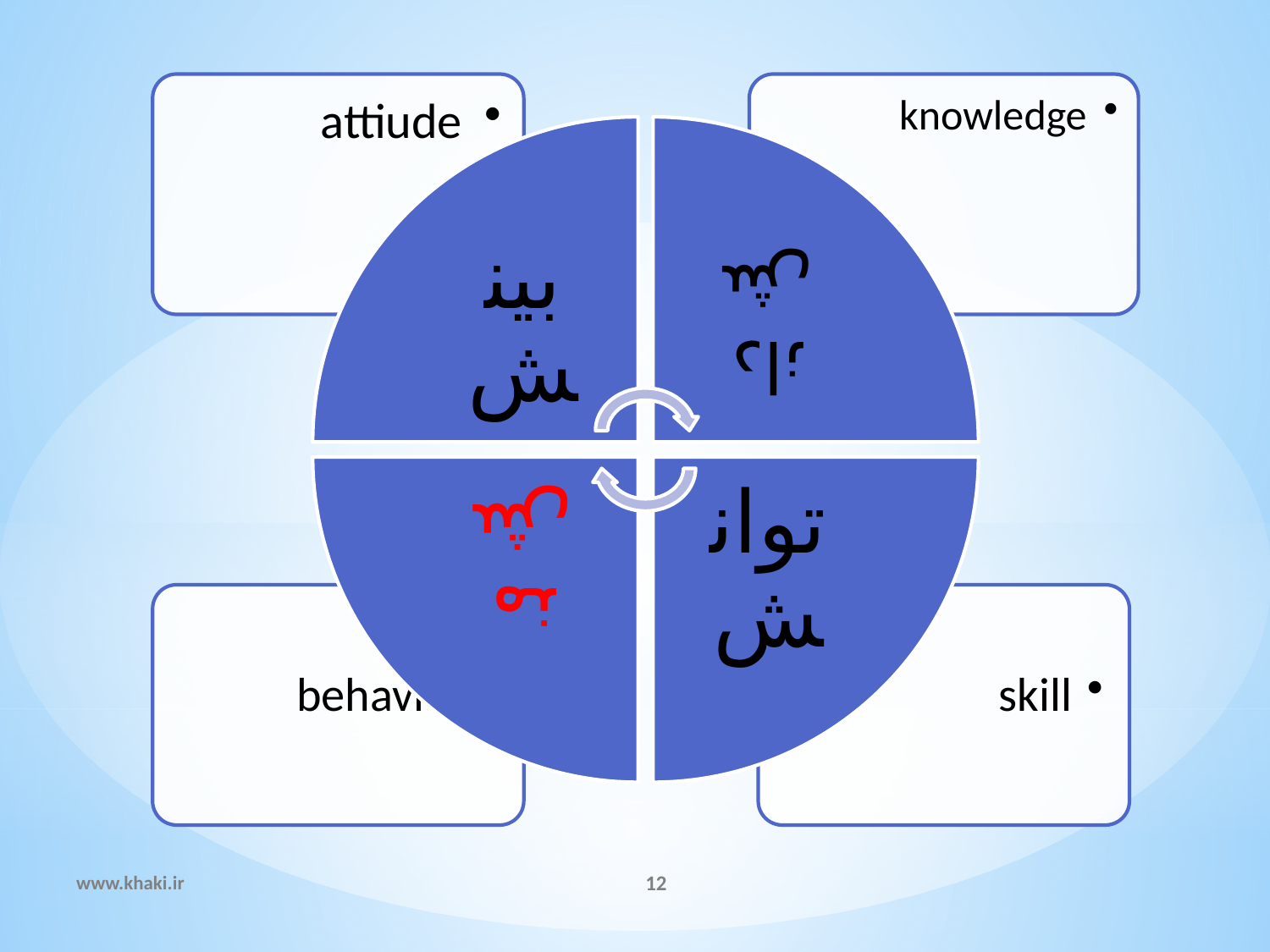

skill
behavior
knowledge
attiude
بينش
دانش
توانش
منش
www.khaki.ir
12